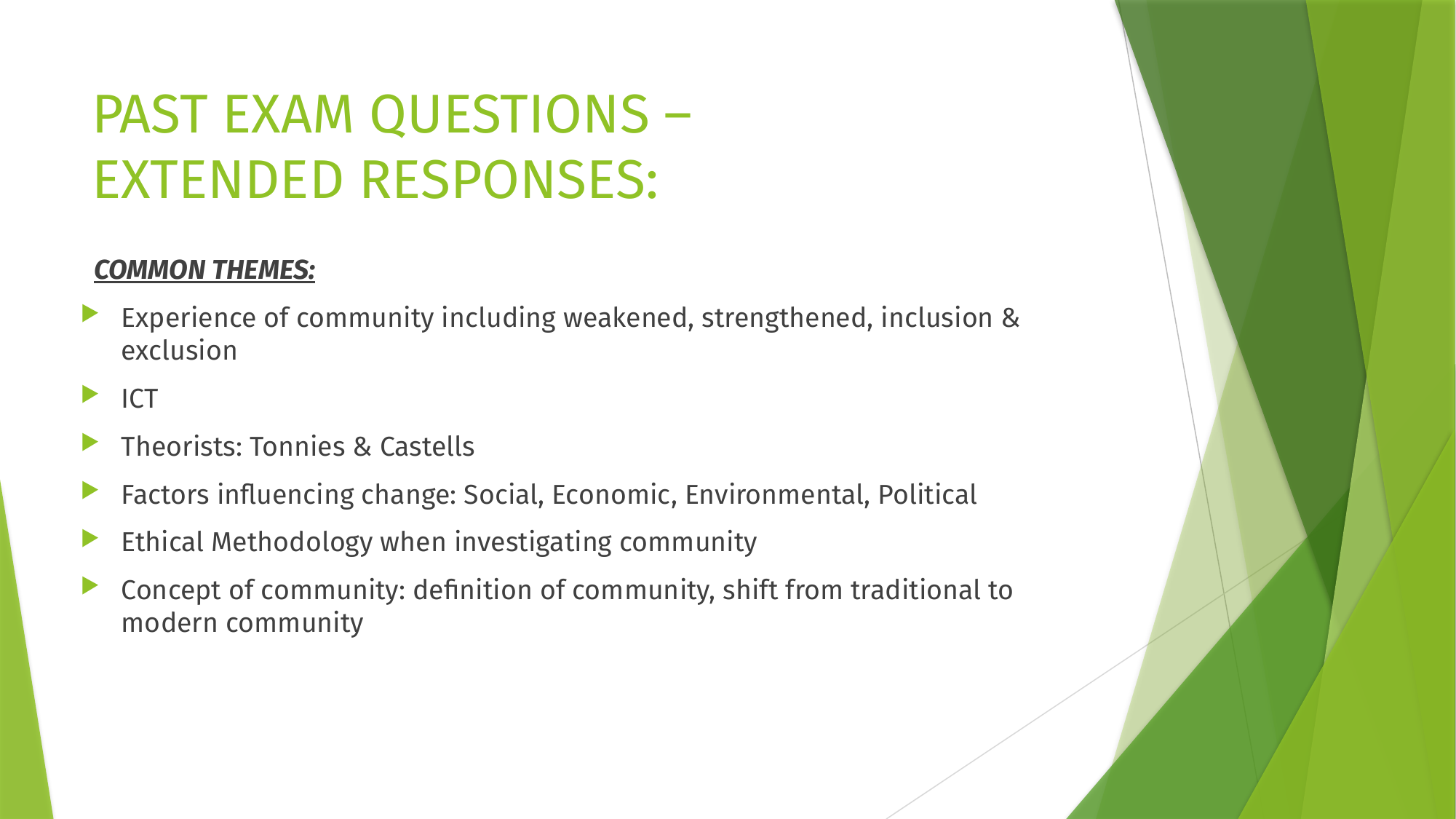

# PAST EXAM QUESTIONS – EXTENDED RESPONSES:

COMMON THEMES:
Experience of community including weakened, strengthened, inclusion & exclusion
ICT
Theorists: Tonnies & Castells
Factors influencing change: Social, Economic, Environmental, Political
Ethical Methodology when investigating community
Concept of community: definition of community, shift from traditional to modern community